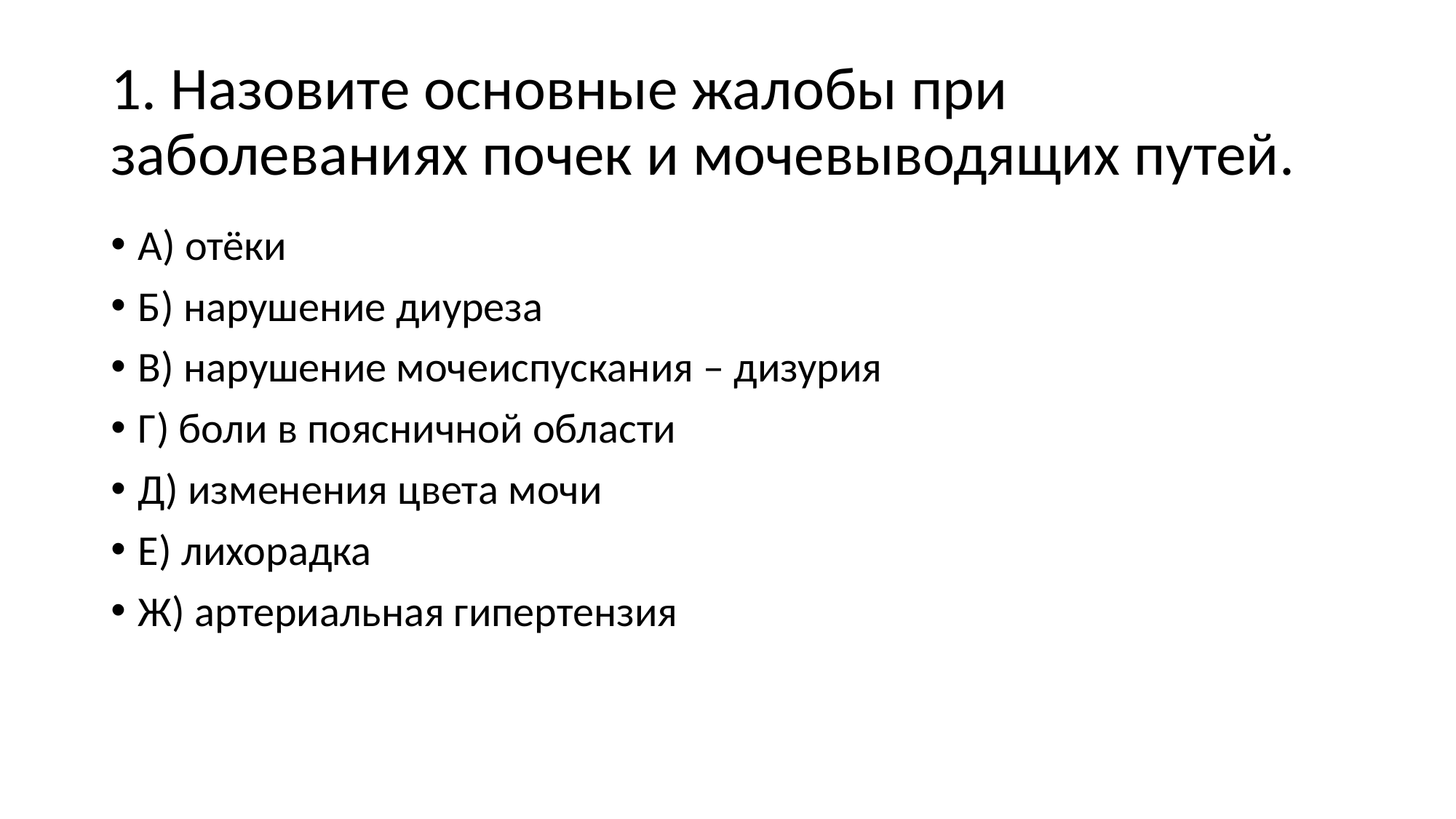

# 1. Назовите основные жалобы при заболеваниях почек и мочевыводящих путей.
А) отёки
Б) нарушение диуреза
В) нарушение мочеиспускания – дизурия
Г) боли в поясничной области
Д) изменения цвета мочи
Е) лихорадка
Ж) артериальная гипертензия